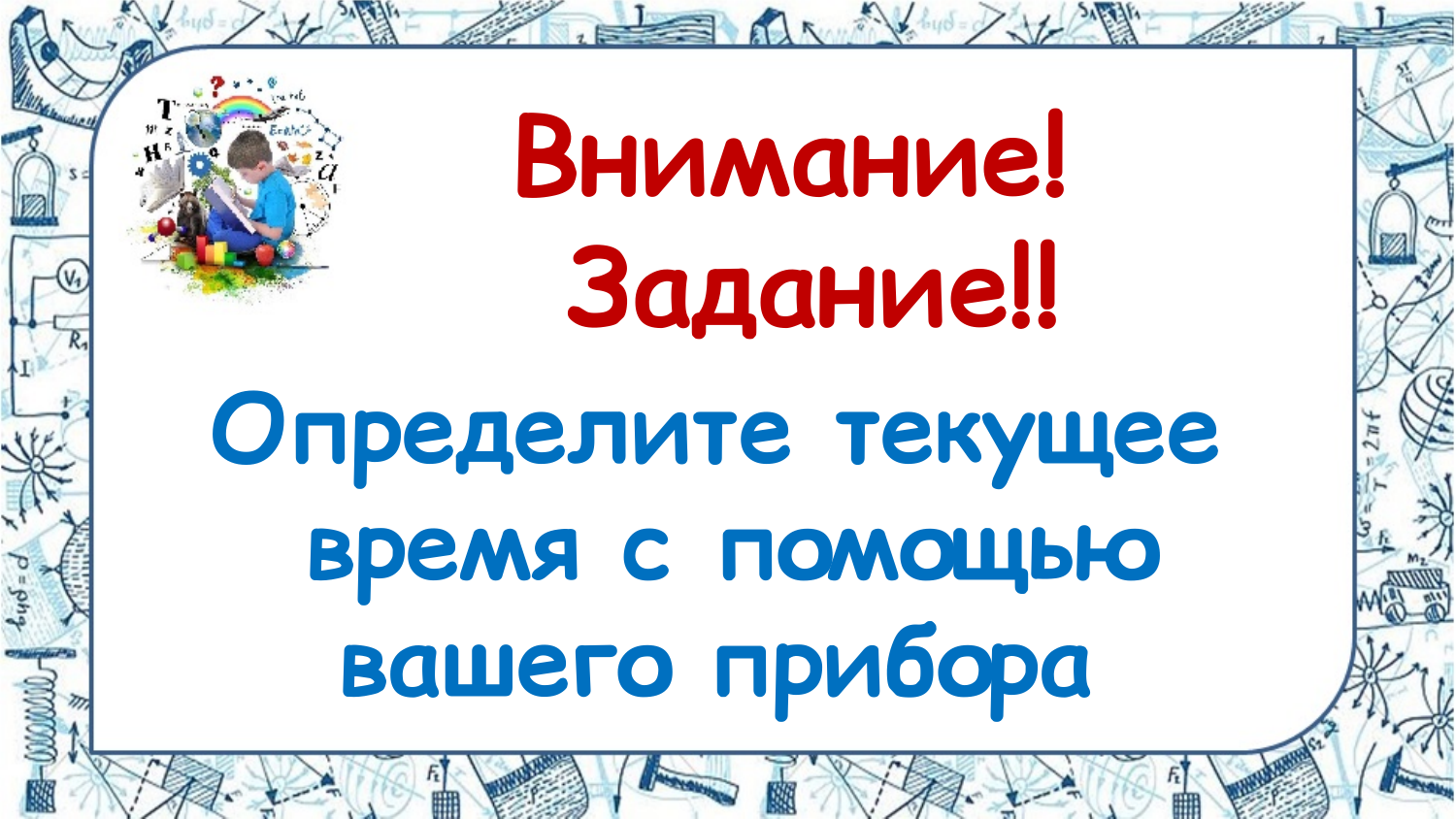

# Внимание! Задание!!
Определите текущее время с помощью вашего прибора